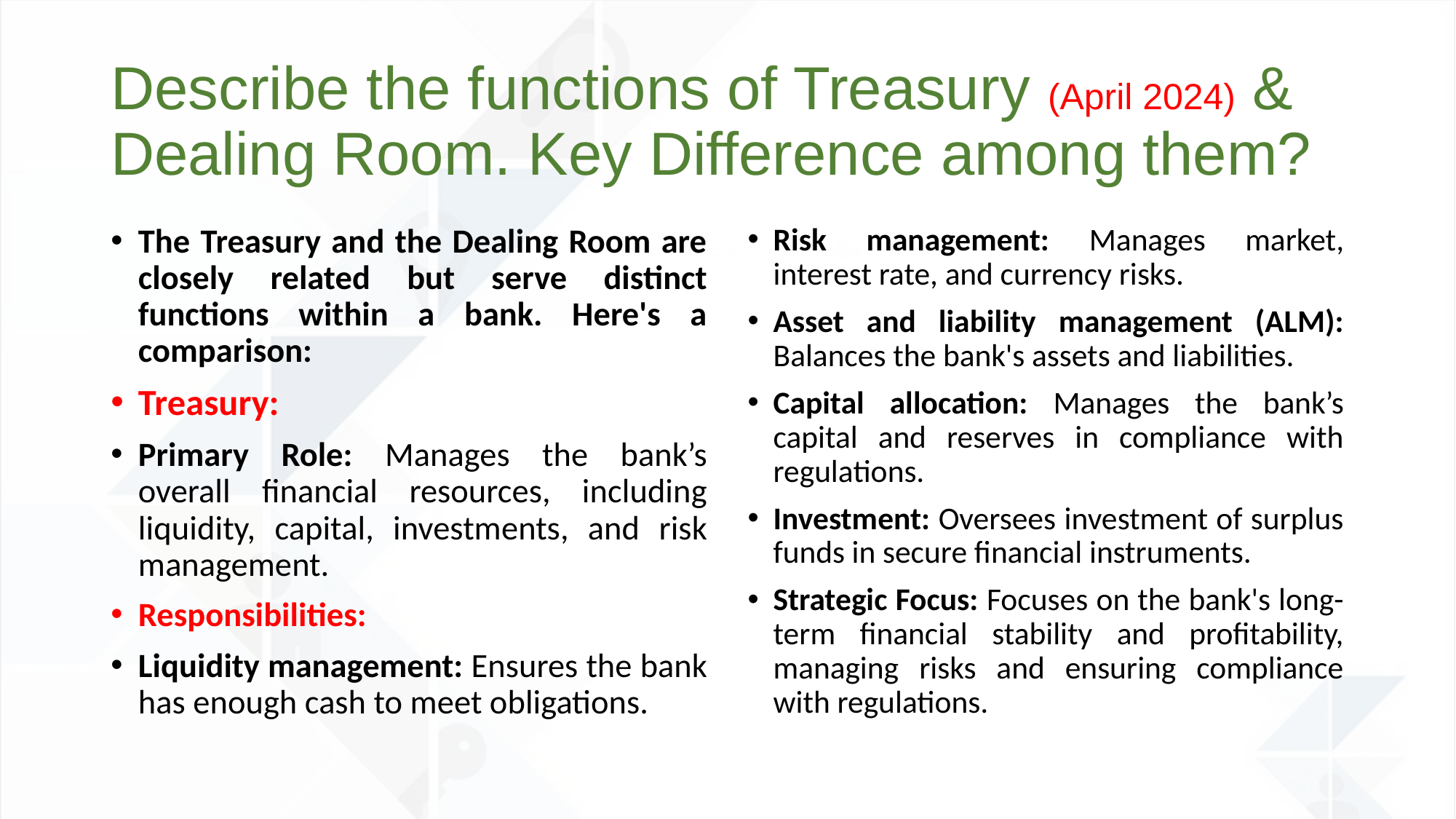

# Describe the functions of Treasury (April 2024) & Dealing Room. Key Difference among them?
The Treasury and the Dealing Room are closely related but serve distinct functions within a bank. Here's a comparison:
Treasury:
Primary Role: Manages the bank’s overall financial resources, including liquidity, capital, investments, and risk management.
Responsibilities:
Liquidity management: Ensures the bank has enough cash to meet obligations.
Risk management: Manages market, interest rate, and currency risks.
Asset and liability management (ALM): Balances the bank's assets and liabilities.
Capital allocation: Manages the bank’s capital and reserves in compliance with regulations.
Investment: Oversees investment of surplus funds in secure financial instruments.
Strategic Focus: Focuses on the bank's long-term financial stability and profitability, managing risks and ensuring compliance with regulations.